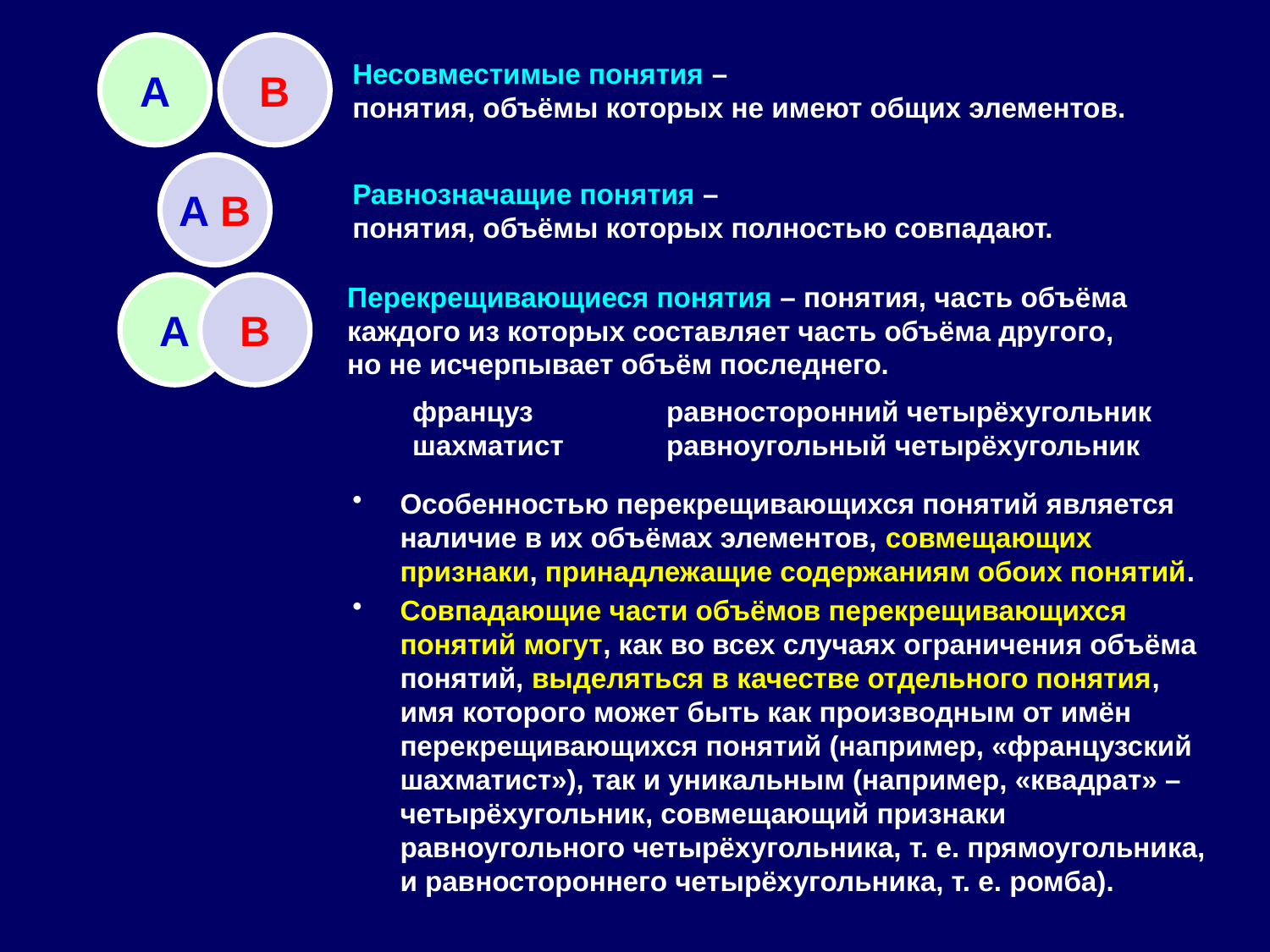

A
B
Несовместимые понятия –
понятия, объёмы которых не имеют общих элементов.
A B
Равнозначащие понятия –
понятия, объёмы которых полностью совпадают.
A
B
Перекрещивающиеся понятия – понятия, часть объёма каждого из которых составляет часть объёма другого, но не исчерпывает объём последнего.
француз 	равносторонний четырёхугольник
шахматист 	равноугольный четырёхугольник

Особенностью перекрещивающихся понятий является наличие в их объёмах элементов, совмещающих признаки, принадлежащие содержаниям обоих понятий.
Совпадающие части объёмов перекрещивающихся понятий могут, как во всех случаях ограничения объёма понятий, выделяться в качестве отдельного понятия, имя которого может быть как производным от имён перекрещивающихся понятий (например, «французский шахматист»), так и уникальным (например, «квадрат» – четырёхугольник, совмещающий признаки равноугольного четырёхугольника, т. е. прямоугольника,
и равностороннего четырёхугольника, т. е. ромба).